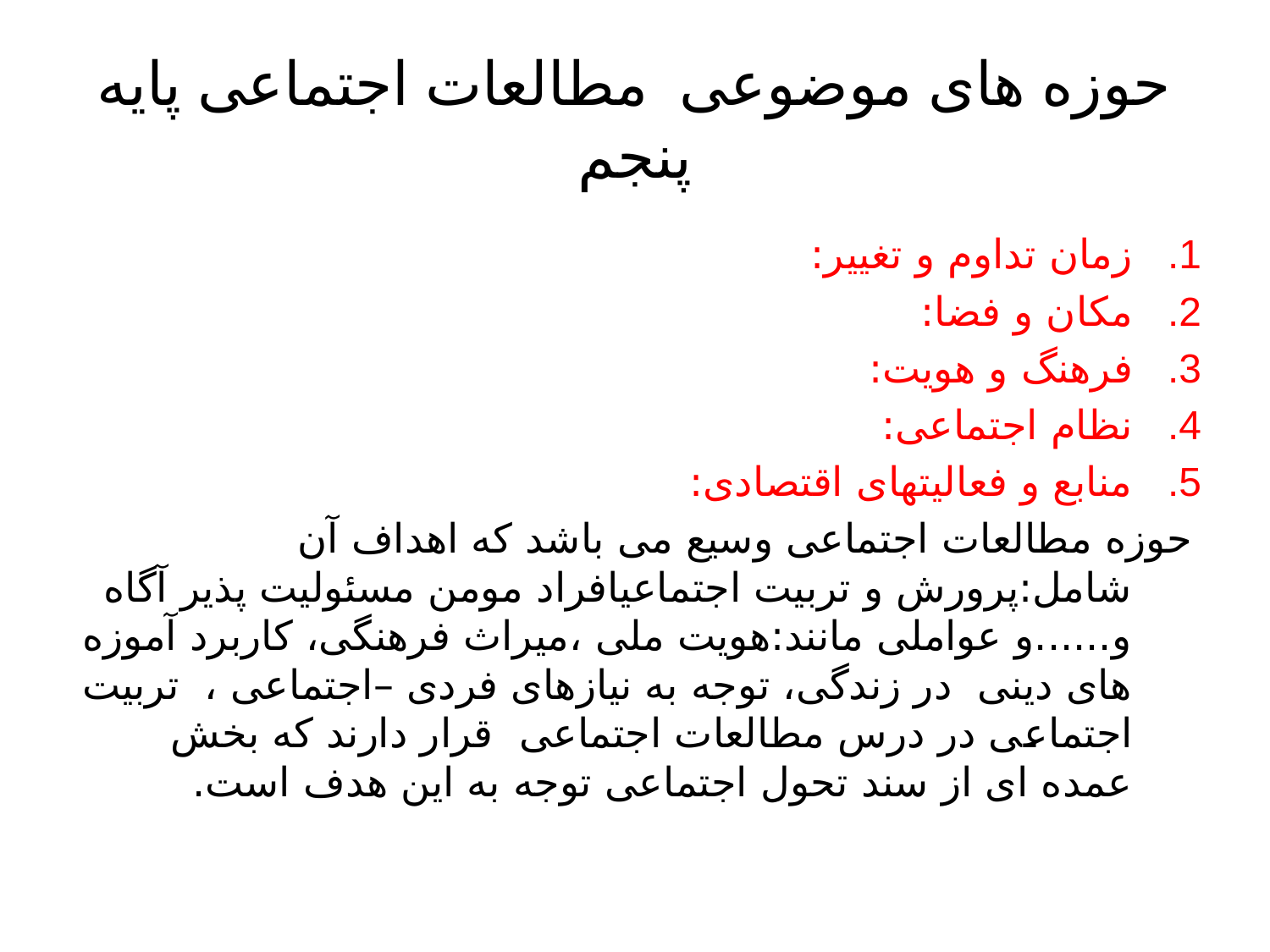

# حوزه های موضوعی  مطالعات اجتماعی پایه پنجم
زمان تداوم و تغییر:
مکان و فضا:
فرهنگ و هویت:
نظام اجتماعی:
منابع و فعالیتهای اقتصادی:
حوزه مطالعات اجتماعی وسیع می باشد که اهداف آن شامل:پرورش و تربیت اجتماعیافراد مومن مسئولیت پذیر آگاه و......و عواملی مانند:هویت ملی ،میراث فرهنگی، کاربرد آموزه های دینی  در زندگی، توجه به نیازهای فردی –اجتماعی ،  تربیت اجتماعی در درس مطالعات اجتماعی  قرار دارند که بخش عمده ای از سند تحول اجتماعی توجه به این هدف است.